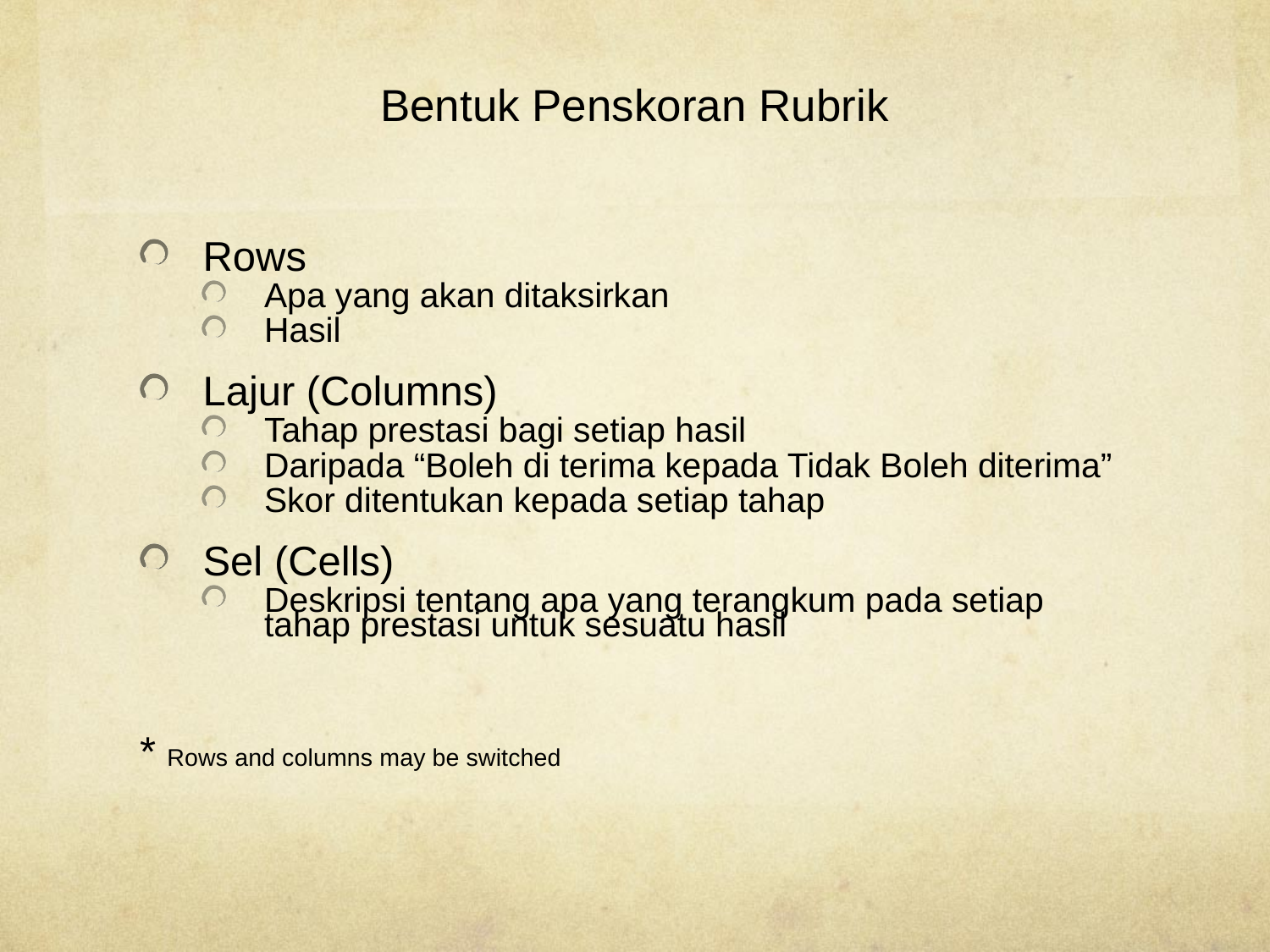

# Bentuk Penskoran Rubrik
Rows
Apa yang akan ditaksirkan
Hasil
Lajur (Columns)
Tahap prestasi bagi setiap hasil
Daripada “Boleh di terima kepada Tidak Boleh diterima”
Skor ditentukan kepada setiap tahap
Sel (Cells)
Deskripsi tentang apa yang terangkum pada setiap tahap prestasi untuk sesuatu hasil

* Rows and columns may be switched